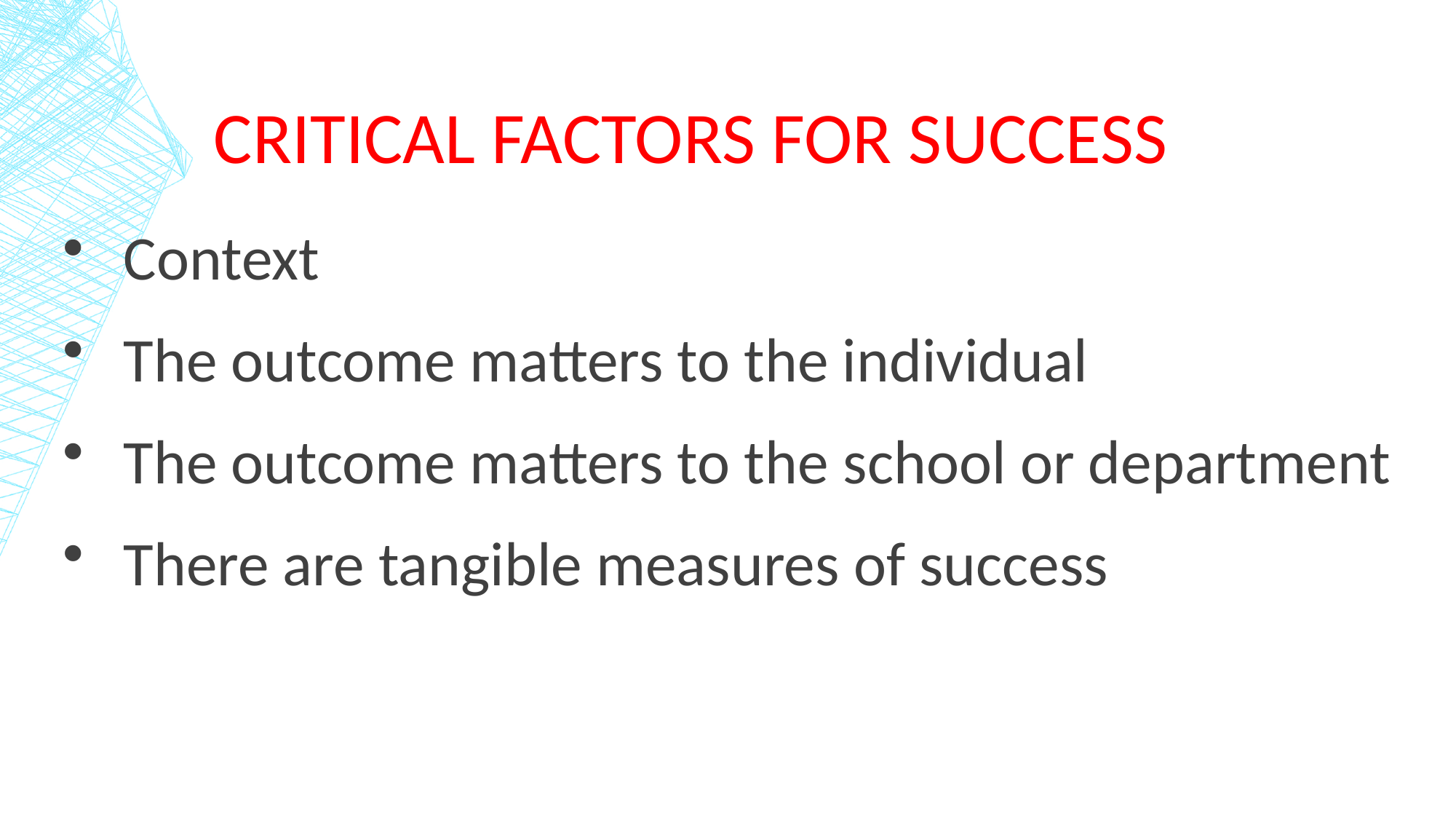

# Critical factors for success
  Context
  The outcome matters to the individual
  The outcome matters to the school or department
  There are tangible measures of success